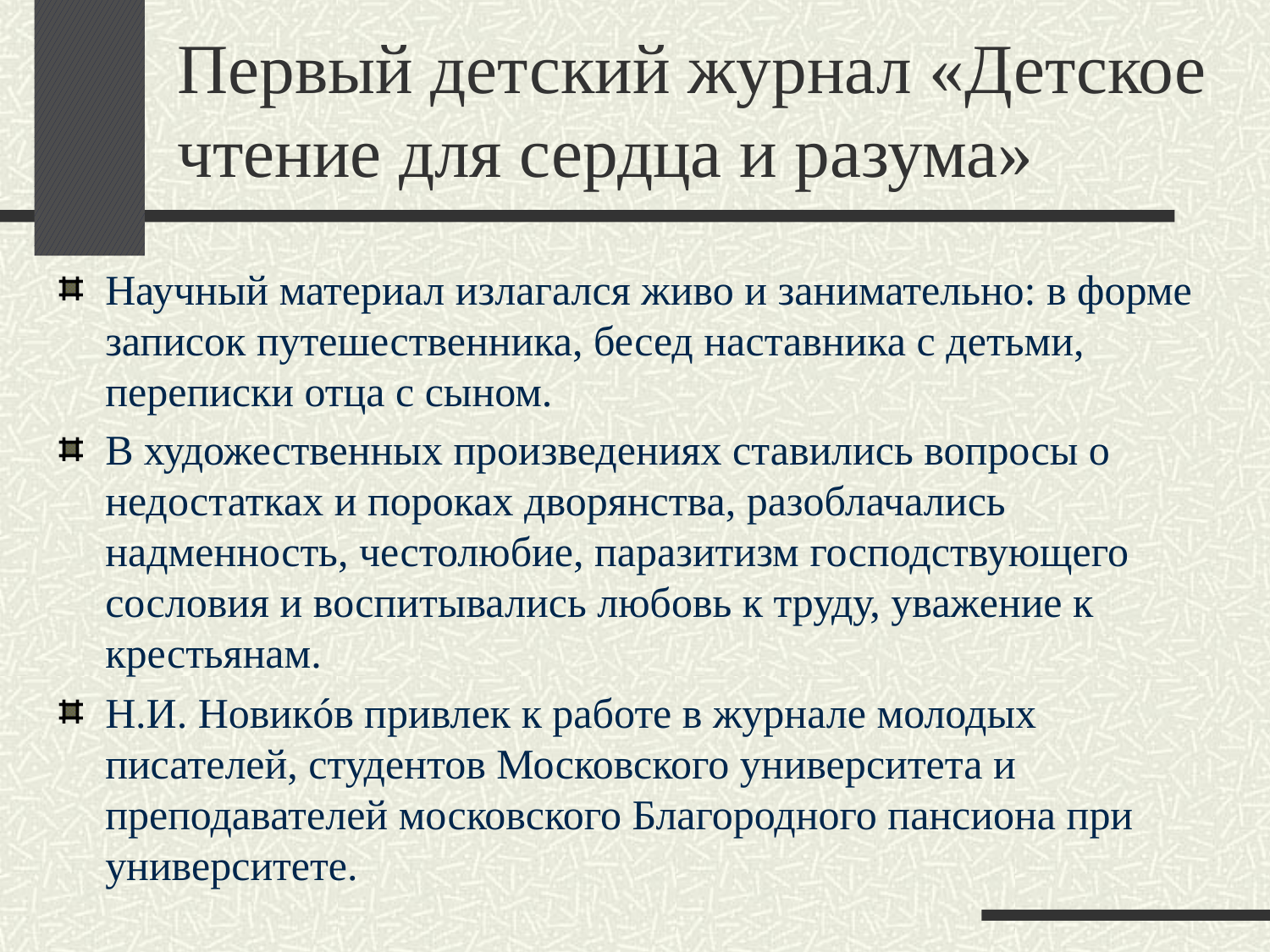

# Первый детский журнал «Детское чтение для сердца и разума»
Научный материал излагался живо и занимательно: в форме записок путешественника, бесед наставника с детьми, переписки отца с сыном.
В художественных произведениях ставились вопросы о недостатках и пороках дворянства, разоблачались надменность, честолюбие, паразитизм господствующего сословия и воспитывались любовь к труду, уважение к крестьянам.
Н.И. Новикóв привлек к работе в журнале молодых писателей, студентов Московского университета и преподавателей московского Благородного пансиона при университете.